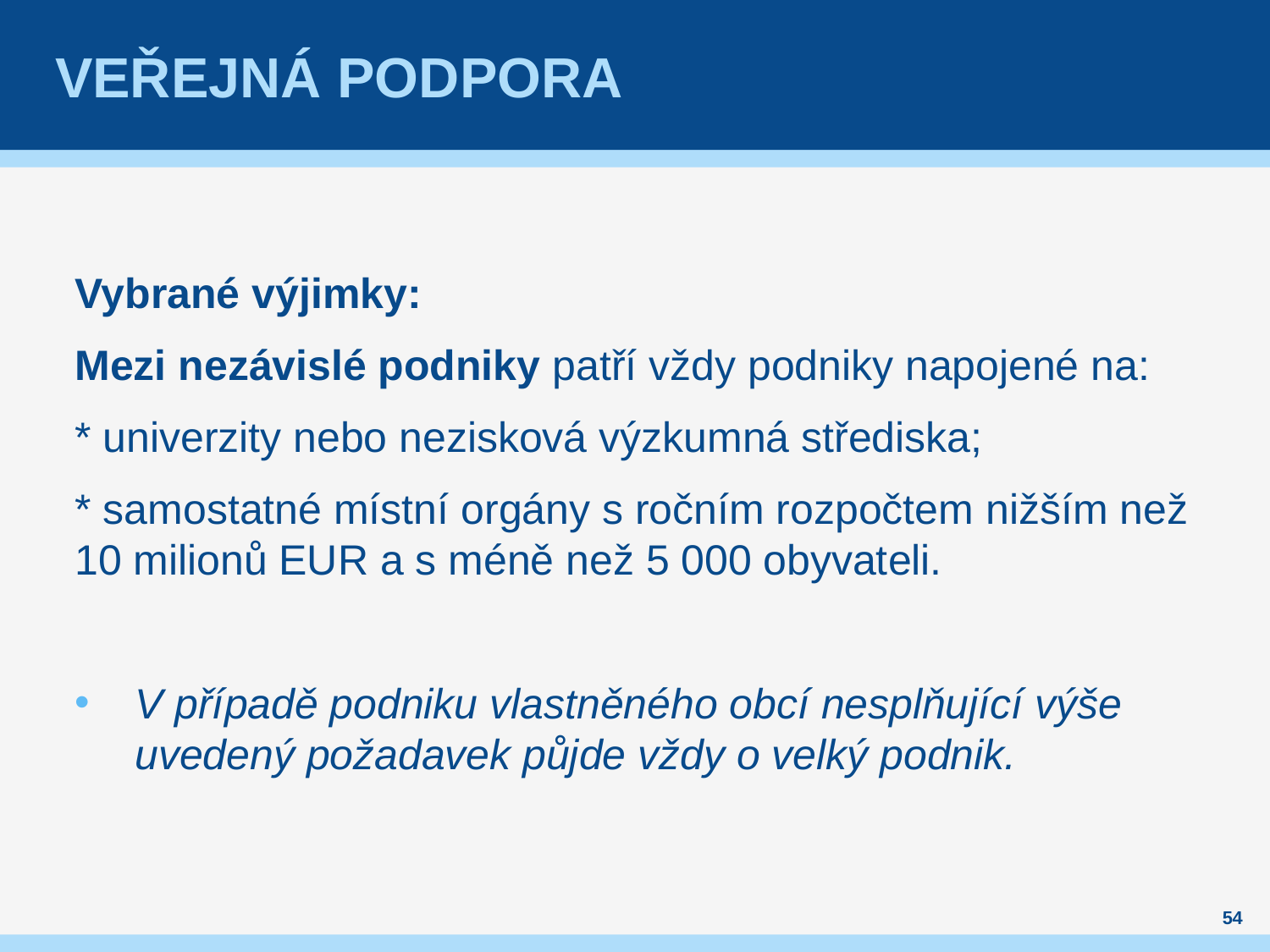

# Veřejná podpora
Vybrané výjimky:
Mezi nezávislé podniky patří vždy podniky napojené na:
* univerzity nebo nezisková výzkumná střediska;
* samostatné místní orgány s ročním rozpočtem nižším než 10 milionů EUR a s méně než 5 000 obyvateli.

V případě podniku vlastněného obcí nesplňující výše uvedený požadavek půjde vždy o velký podnik.

54